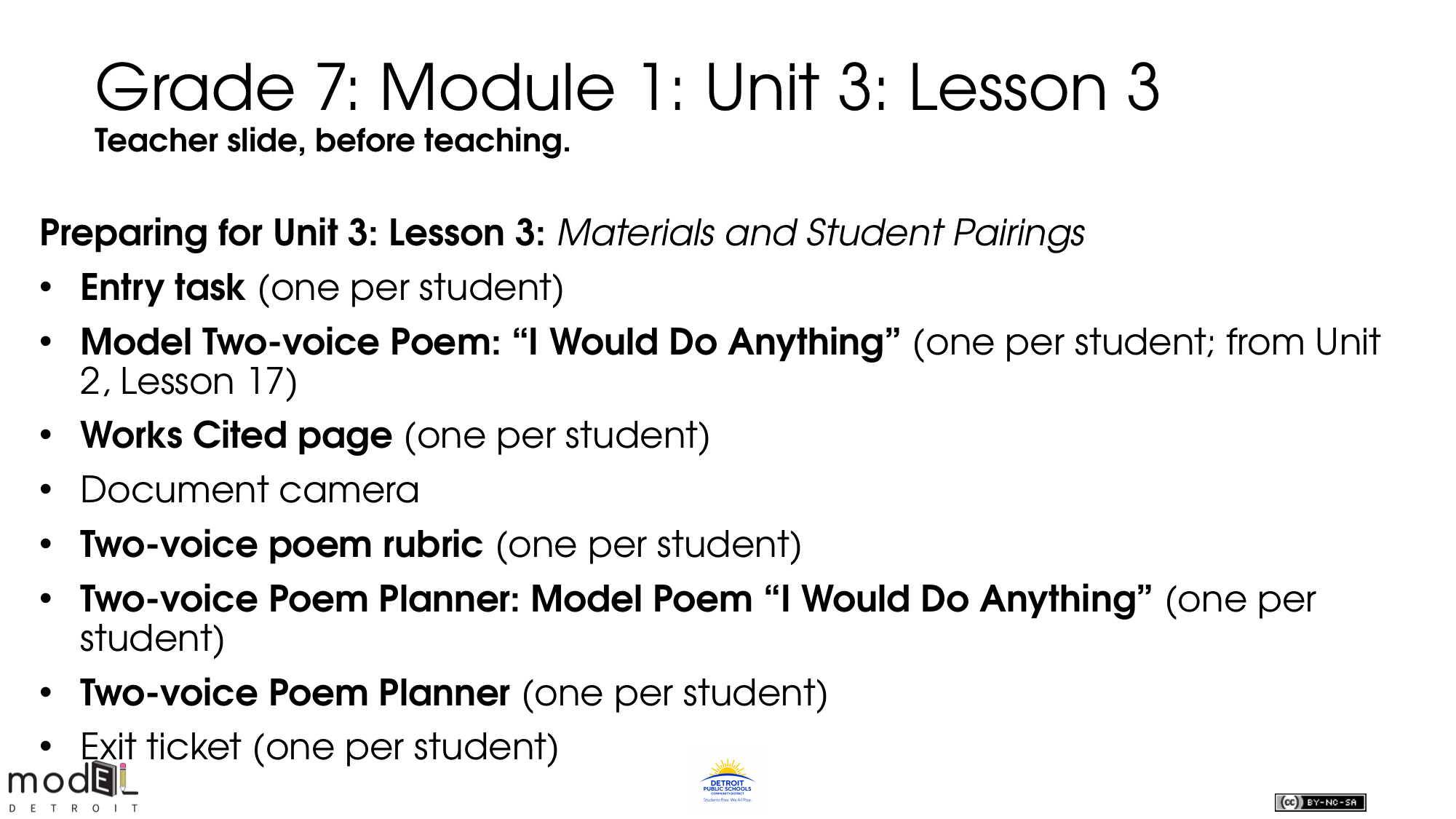

Grade 7: Module 1: Unit 3: Lesson 3
Teacher slide, before teaching.
Preparing for Unit 3: Lesson 3: Materials and Student Pairings
Entry task (one per student)
Model Two-voice Poem: “I Would Do Anything” (one per student; from Unit 2, Lesson 17)
Works Cited page (one per student)
Document camera
Two-voice poem rubric (one per student)
Two-voice Poem Planner: Model Poem “I Would Do Anything” (one per student)
Two-voice Poem Planner (one per student)
Exit ticket (one per student)